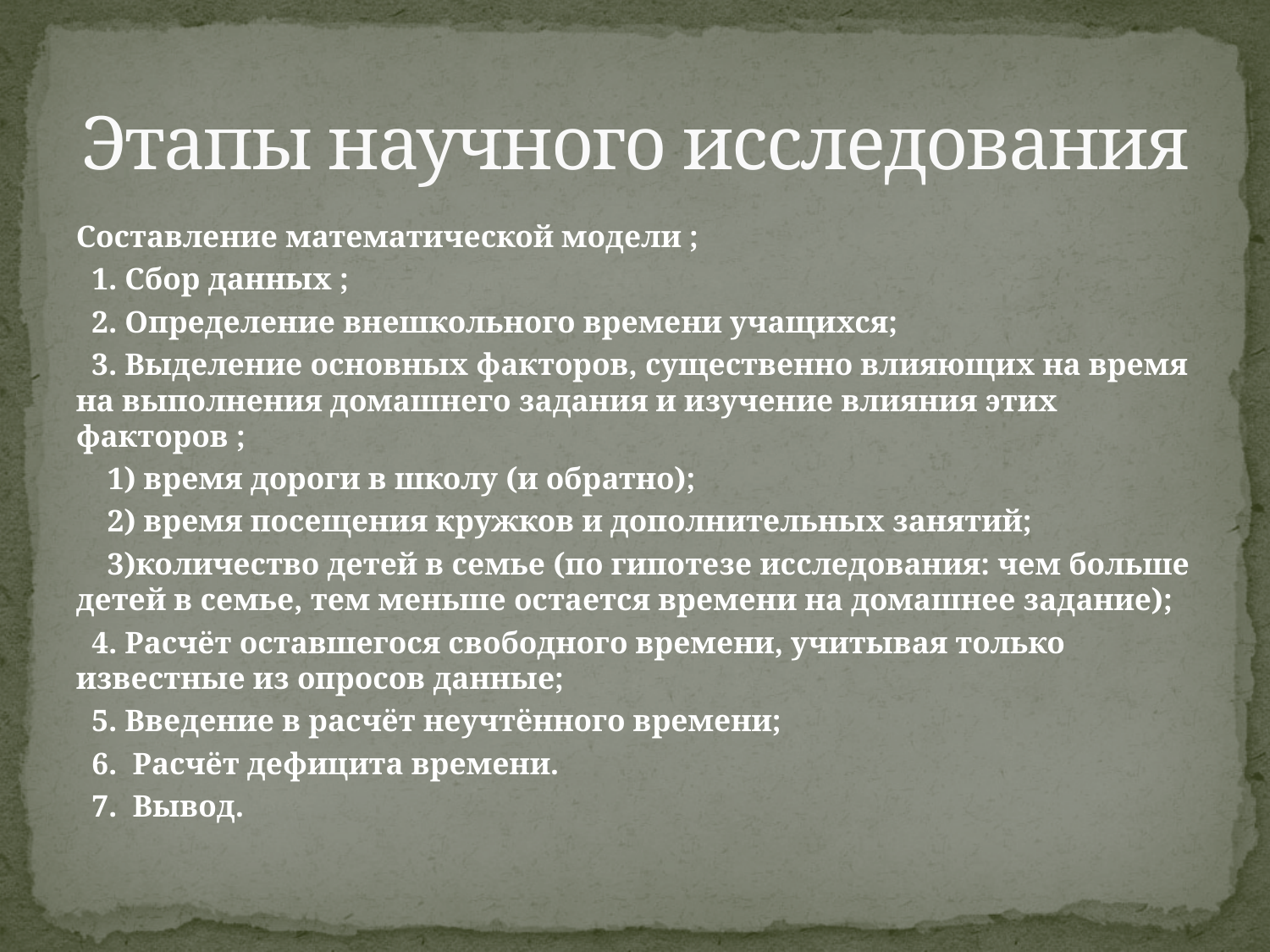

# Этапы научного исследования
Составление математической модели ;
  1. Сбор данных ;
  2. Определение внешкольного времени учащихся;
  3. Выделение основных факторов, существенно влияющих на время на выполнения домашнего задания и изучение влияния этих факторов ;
    1) время дороги в школу (и обратно);
    2) время посещения кружков и дополнительных занятий;
    3)количество детей в семье (по гипотезе исследования: чем больше детей в семье, тем меньше остается времени на домашнее задание);
  4. Расчёт оставшегося свободного времени, учитывая только известные из опросов данные;
  5. Введение в расчёт неучтённого времени;
  6.  Расчёт дефицита времени.
  7.  Вывод.